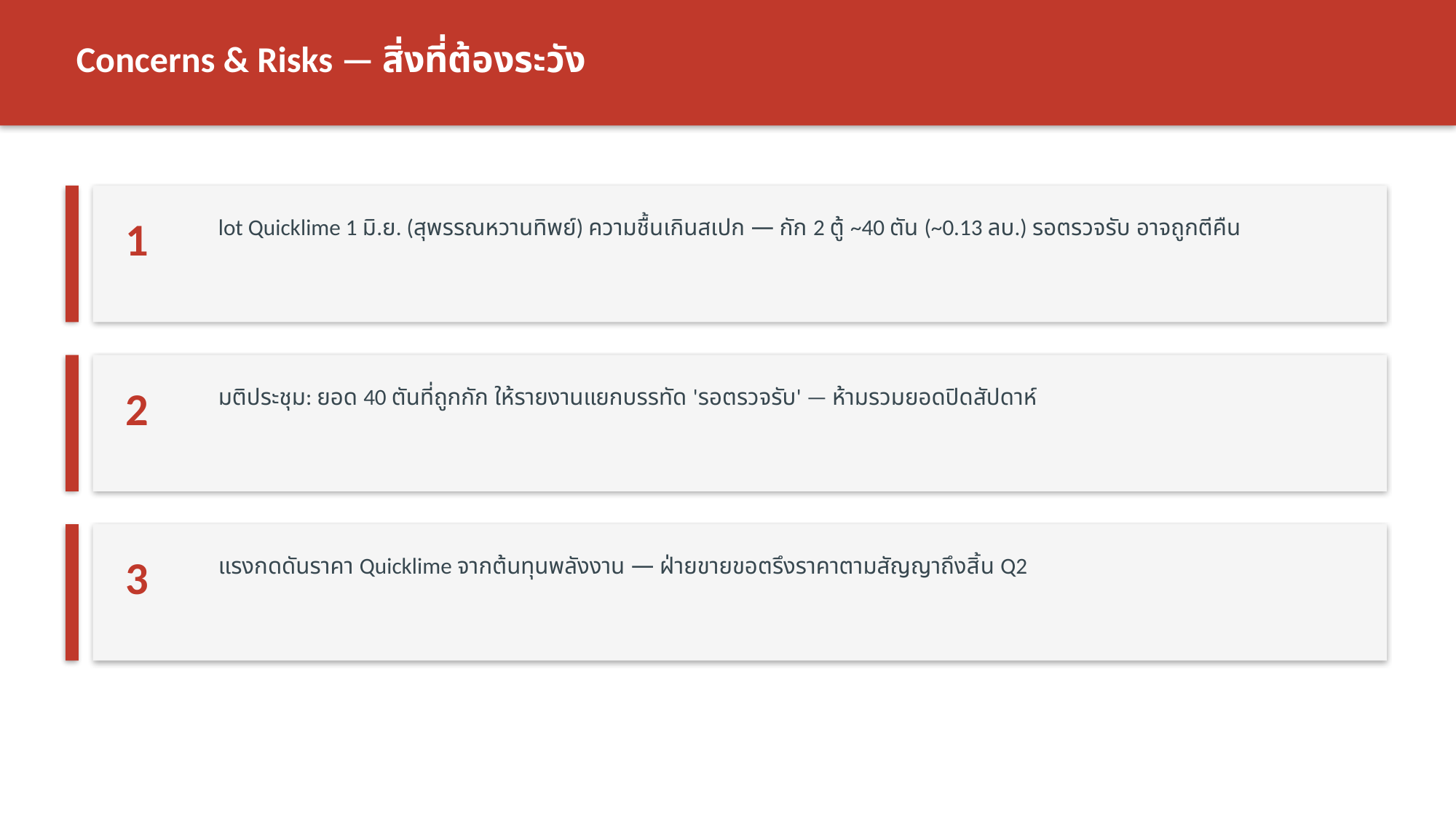

Concerns & Risks — สิ่งที่ต้องระวัง

1
lot Quicklime 1 มิ.ย. (สุพรรณหวานทิพย์) ความชื้นเกินสเปก — กัก 2 ตู้ ~40 ตัน (~0.13 ลบ.) รอตรวจรับ อาจถูกตีคืน

2
มติประชุม: ยอด 40 ตันที่ถูกกัก ให้รายงานแยกบรรทัด 'รอตรวจรับ' — ห้ามรวมยอดปิดสัปดาห์

3
แรงกดดันราคา Quicklime จากต้นทุนพลังงาน — ฝ่ายขายขอตรึงราคาตามสัญญาถึงสิ้น Q2